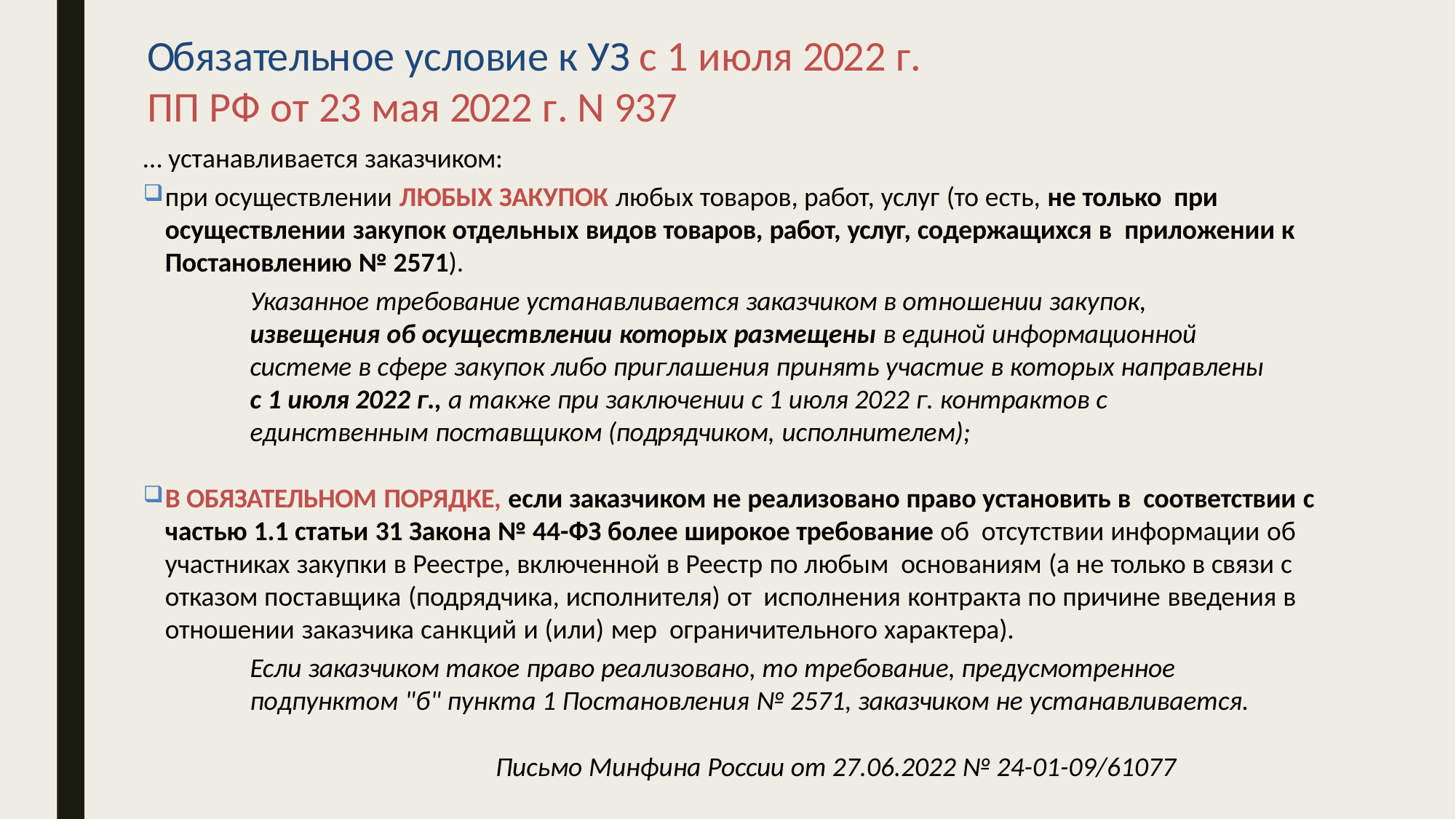

# Обязательное условие к УЗ с 1 июля 2022 г. ПП РФ от 23 мая 2022 г. N 937
… устанавливается заказчиком:
при осуществлении ЛЮБЫХ ЗАКУПОК любых товаров, работ, услуг (то есть, не только  при осуществлении закупок отдельных видов товаров, работ, услуг, содержащихся в  приложении к Постановлению № 2571).
Указанное требование устанавливается заказчиком в отношении закупок,
извещения об осуществлении которых размещены в единой информационной
системе в сфере закупок либо приглашения принять участие в которых направлены
с 1 июля 2022 г., а также при заключении с 1 июля 2022 г. контрактов с  единственным поставщиком (подрядчиком, исполнителем);

В ОБЯЗАТЕЛЬНОМ ПОРЯДКЕ, если заказчиком не реализовано право установить в  соответствии с частью 1.1 статьи 31 Закона № 44-ФЗ более широкое требование об  отсутствии информации об участниках закупки в Реестре, включенной в Реестр по любым  основаниям (а не только в связи с отказом поставщика (подрядчика, исполнителя) от  исполнения контракта по причине введения в отношении заказчика санкций и (или) мер  ограничительного характера).
Если заказчиком такое право реализовано, то требование, предусмотренное
подпунктом "б" пункта 1 Постановления № 2571, заказчиком не устанавливается.

Письмо Минфина России от 27.06.2022 № 24-01-09/61077